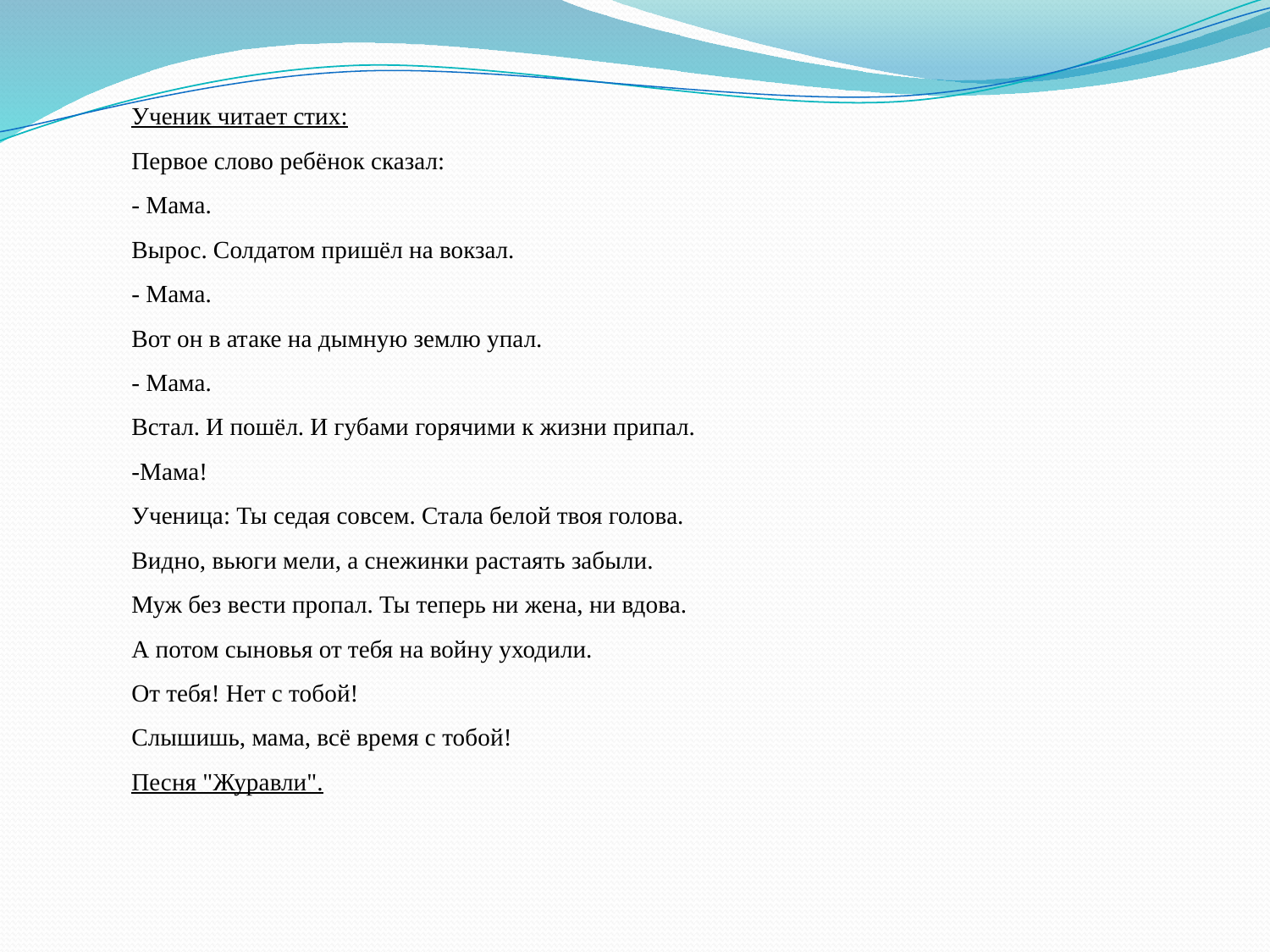

Ученик читает стих:
Первое слово ребёнок сказал:
- Мама.
Вырос. Солдатом пришёл на вокзал.
- Мама.
Вот он в атаке на дымную землю упал.
- Мама.
Встал. И пошёл. И губами горячими к жизни припал.
-Мама!
Ученица: Ты седая совсем. Стала белой твоя голова.
Видно, вьюги мели, а снежинки растаять забыли.
Муж без вести пропал. Ты теперь ни жена, ни вдова.
А потом сыновья от тебя на войну уходили.
От тебя! Нет с тобой!
Слышишь, мама, всё время с тобой!
Песня "Журавли".